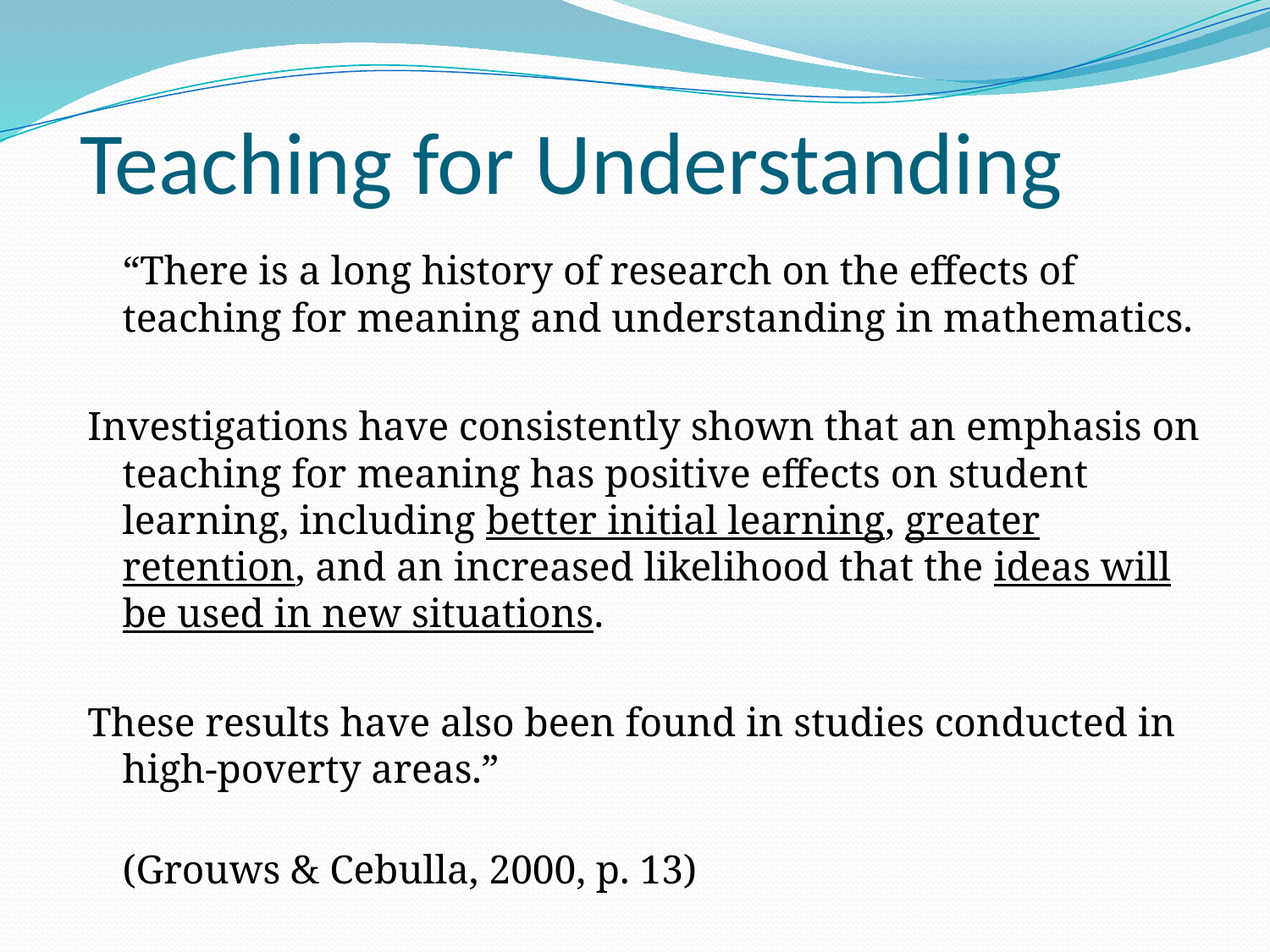

Teaching for Understanding
	“There is a long history of research on the effects of teaching for meaning and understanding in mathematics.

Investigations have consistently shown that an emphasis on teaching for meaning has positive effects on student learning, including better initial learning, greater retention, and an increased likelihood that the ideas will be used in new situations.

These results have also been found in studies conducted in high-poverty areas.”
(Grouws & Cebulla, 2000, p. 13)